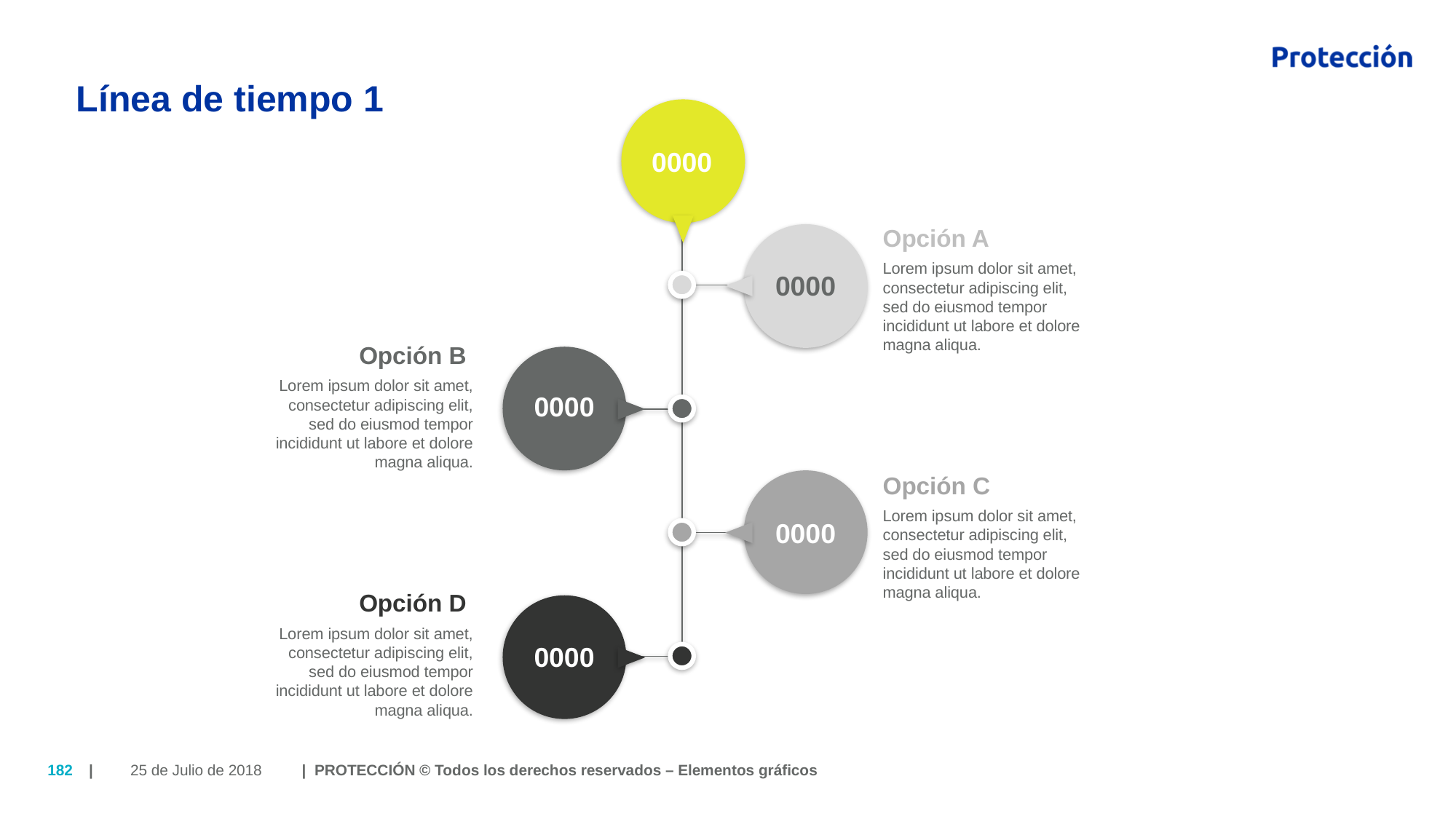

# Línea de tiempo 1

0000
Opción A

Lorem ipsum dolor sit amet, consectetur adipiscing elit, sed do eiusmod tempor incididunt ut labore et dolore magna aliqua.
0000

Opción B

Lorem ipsum dolor sit amet, consectetur adipiscing elit, sed do eiusmod tempor incididunt ut labore et dolore magna aliqua.
0000

Opción C
Lorem ipsum dolor sit amet, consectetur adipiscing elit, sed do eiusmod tempor incididunt ut labore et dolore magna aliqua.
0000

Opción D

Lorem ipsum dolor sit amet, consectetur adipiscing elit, sed do eiusmod tempor incididunt ut labore et dolore magna aliqua.
0000

25 de Julio de 2018
182
|                                                  |  PROTECCIÓN © Todos los derechos reservados – Elementos gráficos